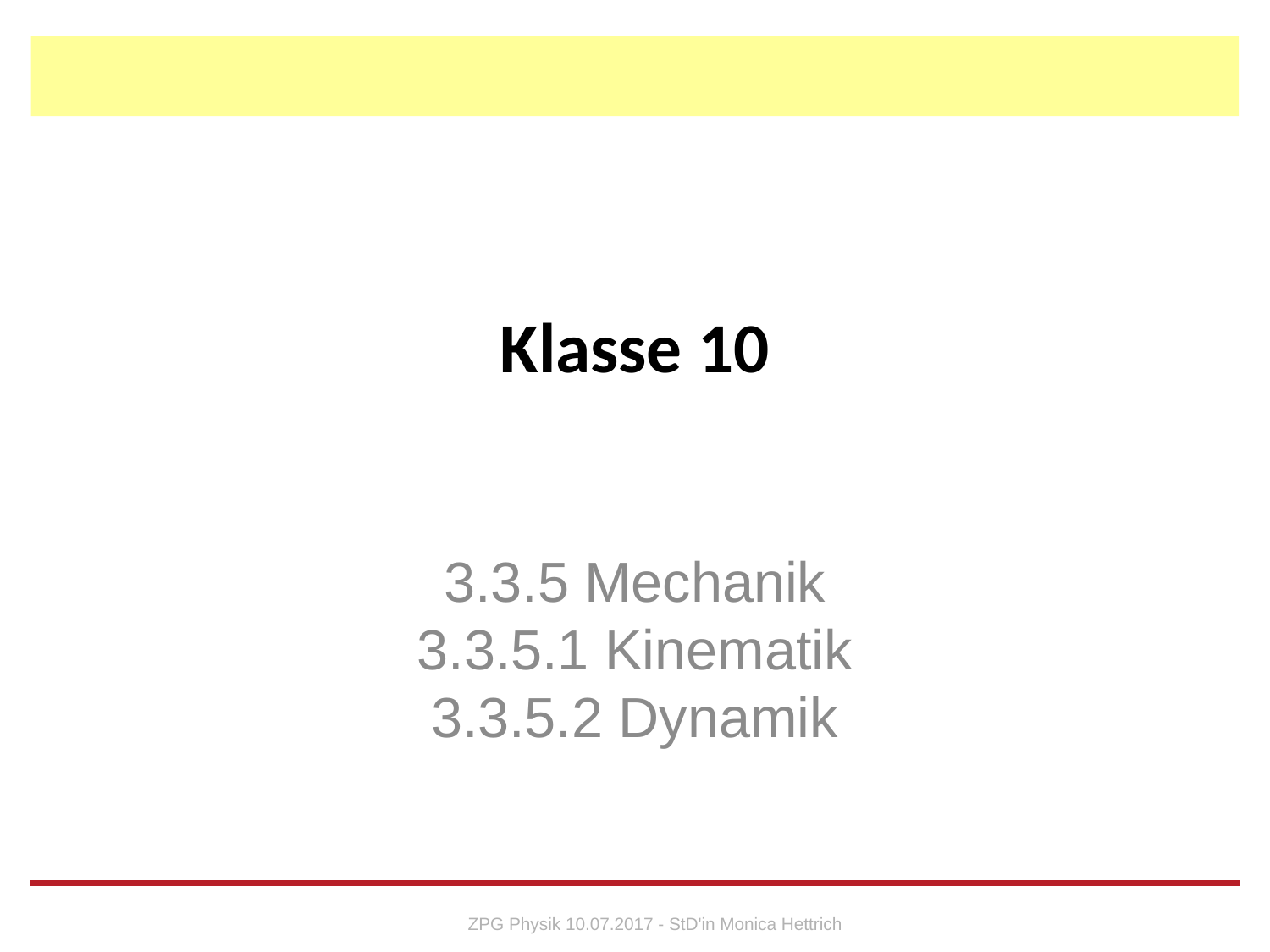

# Klasse 10
3.3.5 Mechanik
3.3.5.1 Kinematik
3.3.5.2 Dynamik
ZPG Physik 10.07.2017 - StD'in Monica Hettrich